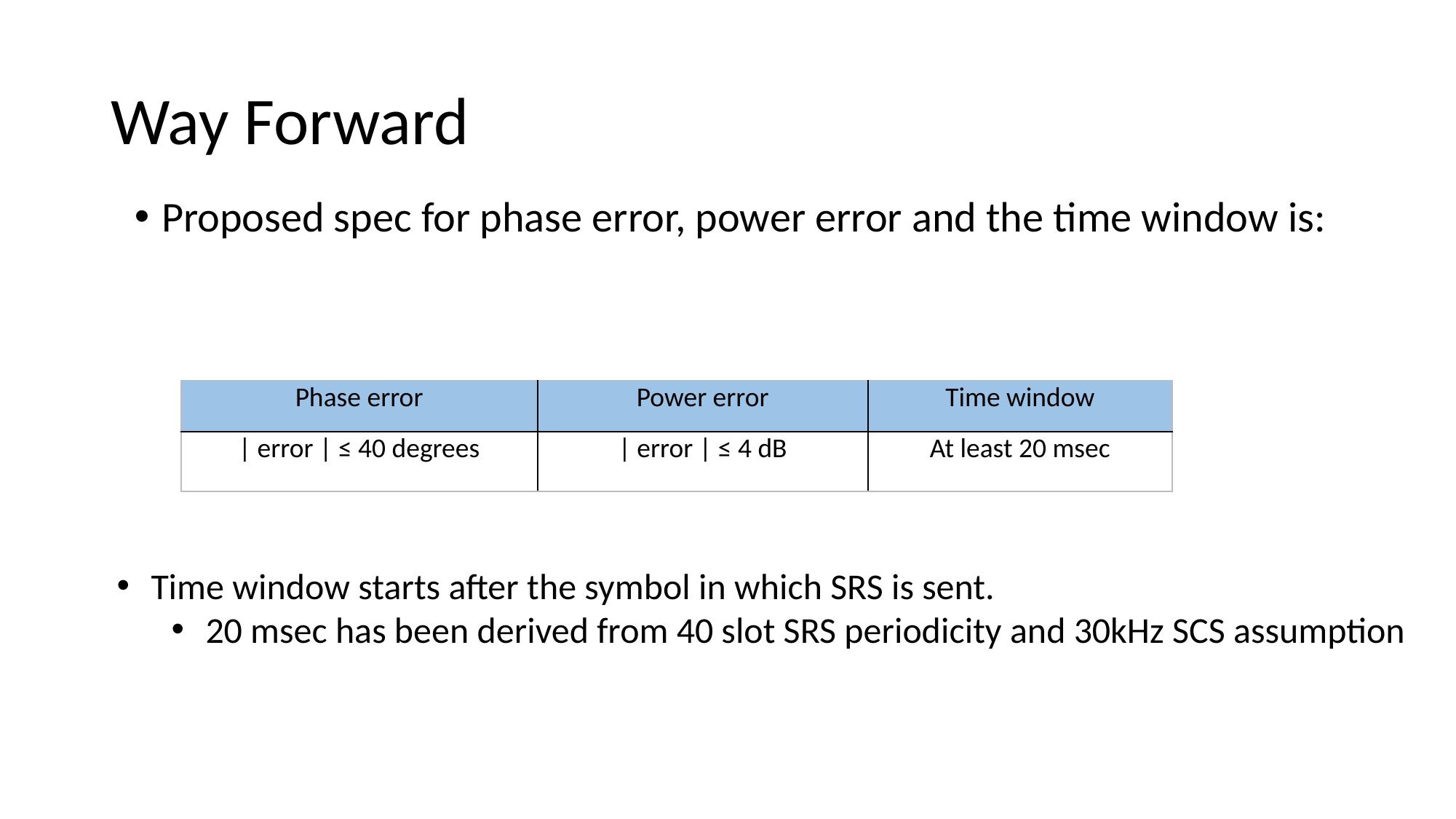

# Way Forward
Proposed spec for phase error, power error and the time window is:
| Phase error | Power error | Time window |
| --- | --- | --- |
| | error | ≤ 40 degrees | | error | ≤ 4 dB | At least 20 msec |
Time window starts after the symbol in which SRS is sent.
20 msec has been derived from 40 slot SRS periodicity and 30kHz SCS assumption